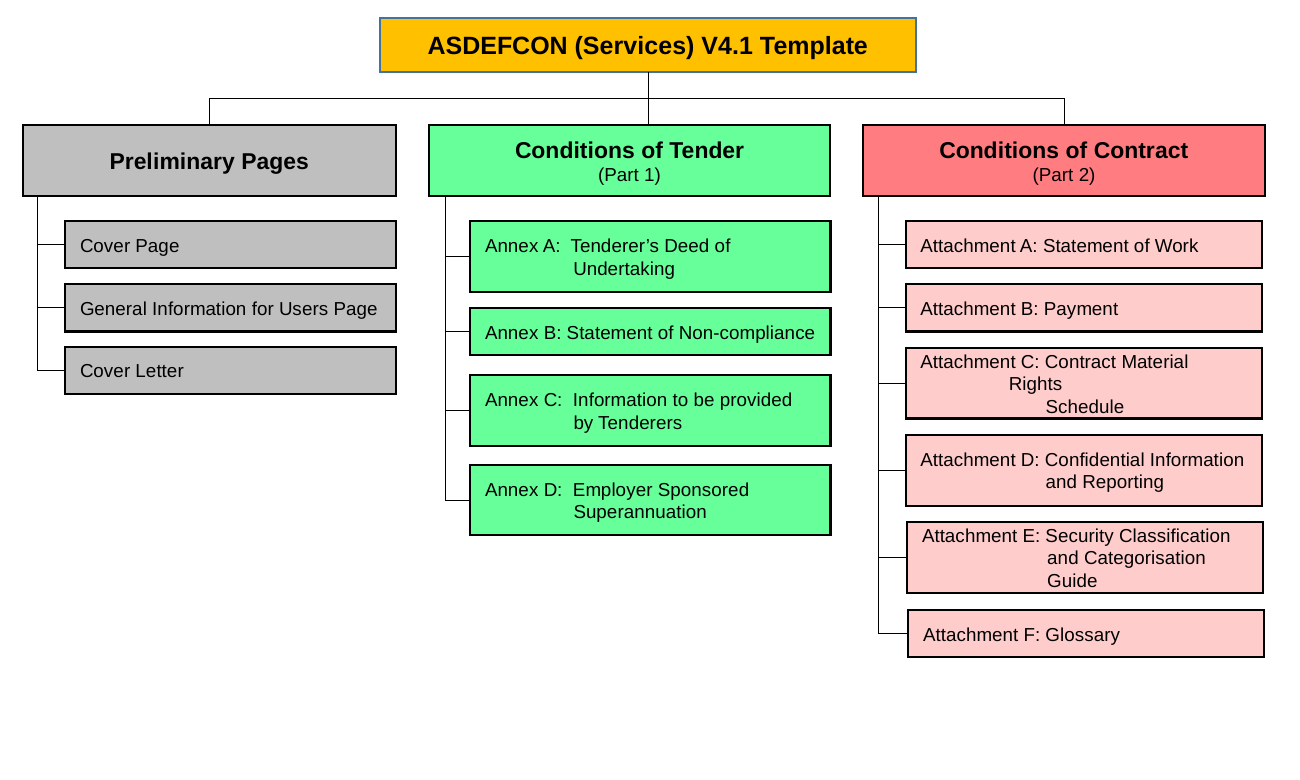

ASDEFCON (Services) V4.1 Template
Conditions of Contract
(Part 2)
Conditions of Tender
(Part 1)
Preliminary Pages

Attachment A: Statement of Work
Cover Page
Annex A:  Tenderer’s Deed of Undertaking
Attachment B: Payment
General Information for Users Page
Annex B: Statement of Non-compliance
Cover Letter
Attachment C: Contract Material Rights
       Schedule
Annex C:  Information to be provided by Tenderers
Attachment D: Confidential Information
       and Reporting
Annex D:  Employer Sponsored Superannuation
Attachment E: Security Classification
       and Categorisation
       Guide
Attachment F: Glossary